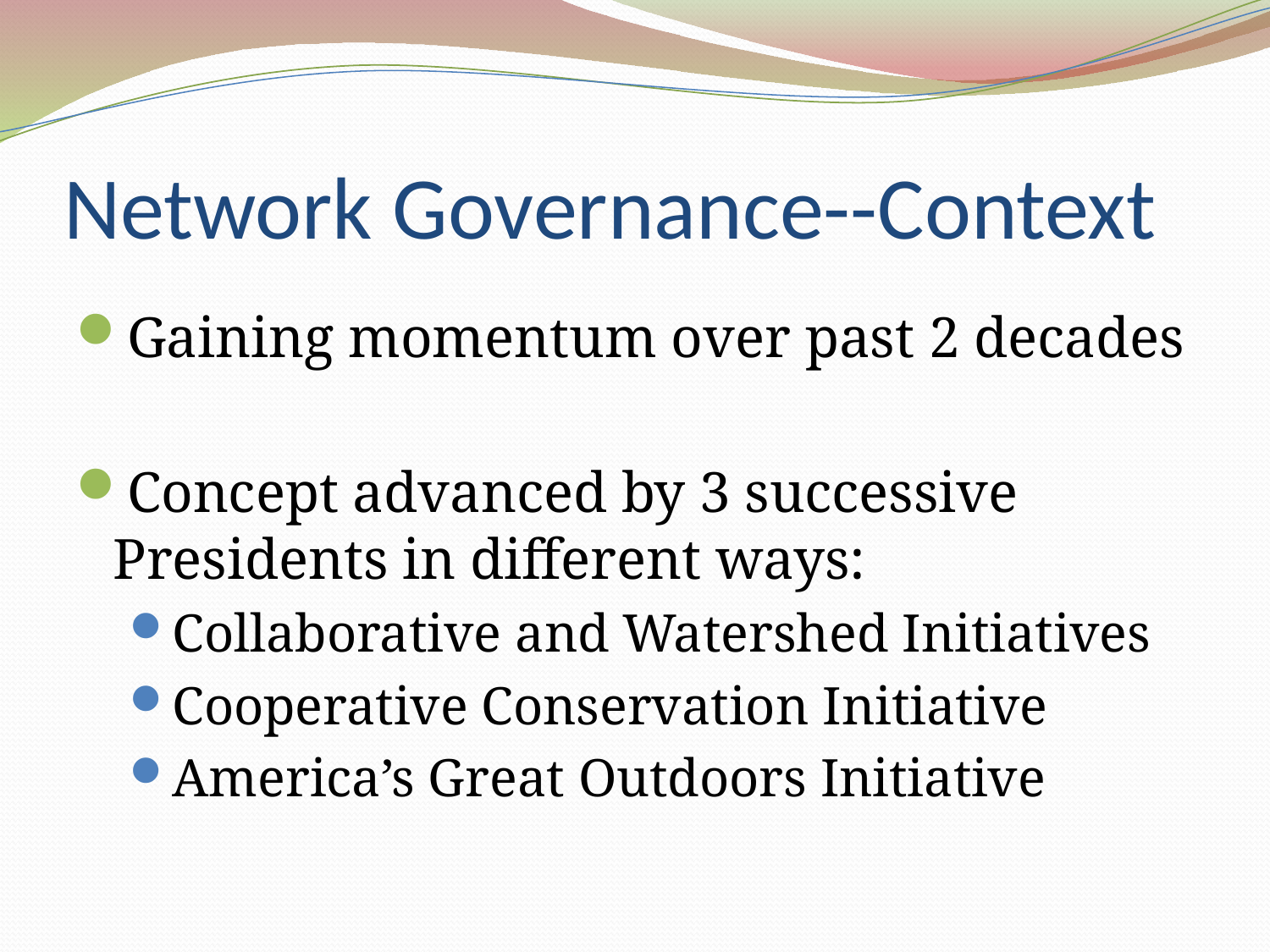

# Network Governance--Context
Gaining momentum over past 2 decades

Concept advanced by 3 successive Presidents in different ways:
Collaborative and Watershed Initiatives
Cooperative Conservation Initiative
America’s Great Outdoors Initiative